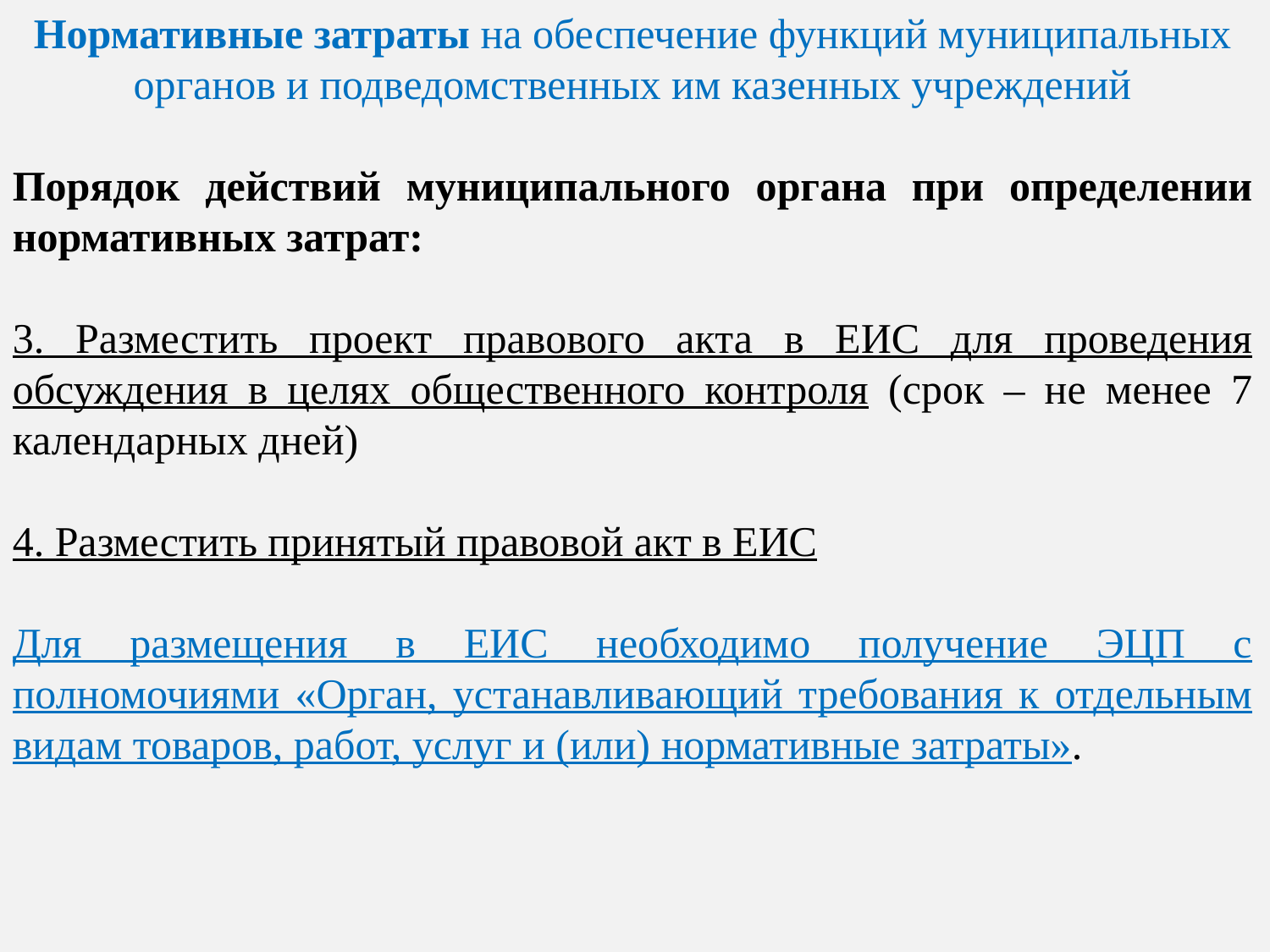

Нормативные затраты на обеспечение функций муниципальных органов и подведомственных им казенных учреждений

Порядок действий муниципального органа при определении нормативных затрат:

3. Разместить проект правового акта в ЕИС для проведения обсуждения в целях общественного контроля (срок – не менее 7 календарных дней)

4. Разместить принятый правовой акт в ЕИС

Для размещения в ЕИС необходимо получение ЭЦП с полномочиями «Орган, устанавливающий требования к отдельным видам товаров, работ, услуг и (или) нормативные затраты».